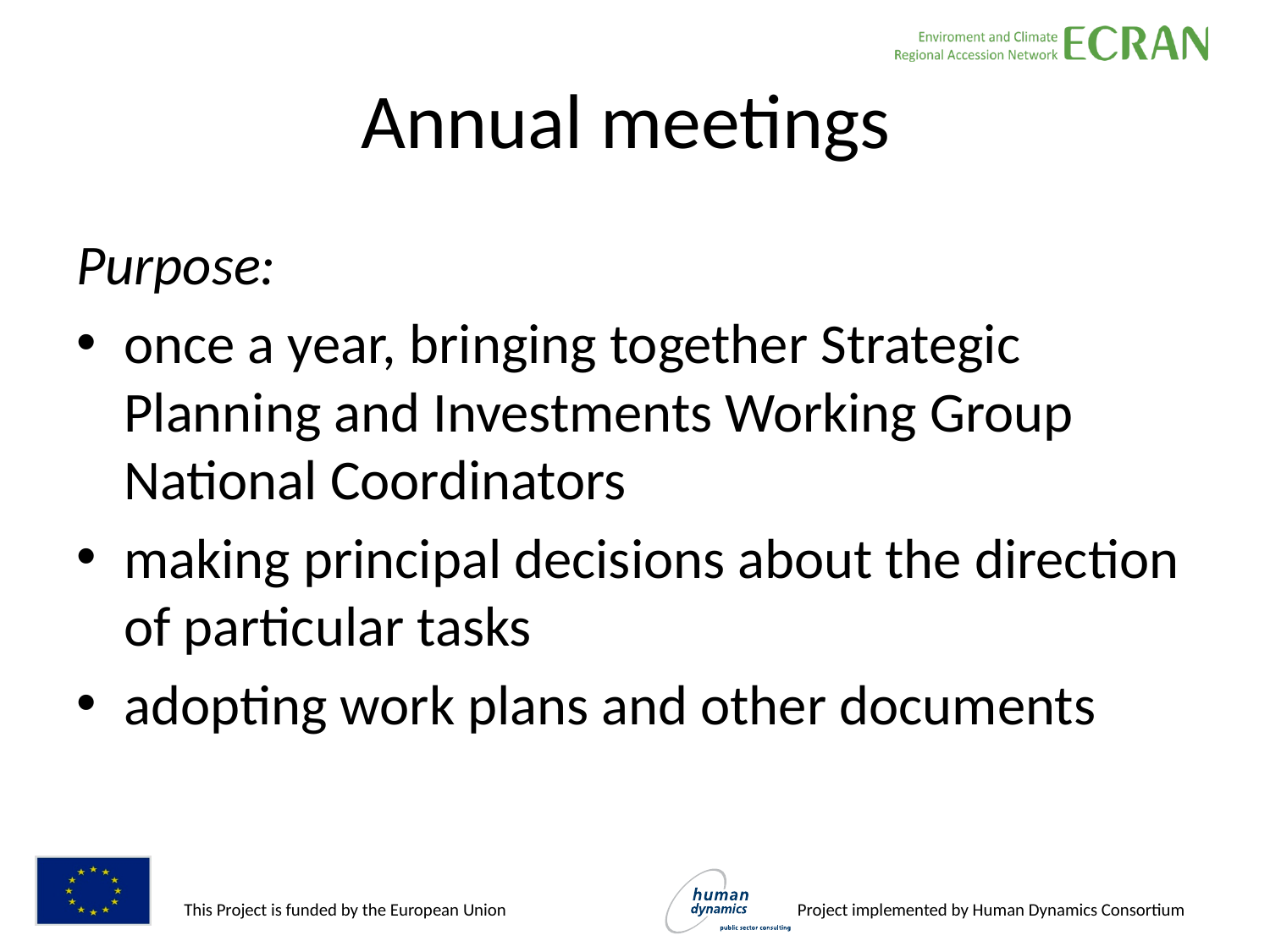

# Annual meetings
Purpose:
once a year, bringing together Strategic Planning and Investments Working Group National Coordinators
making principal decisions about the direction of particular tasks
adopting work plans and other documents